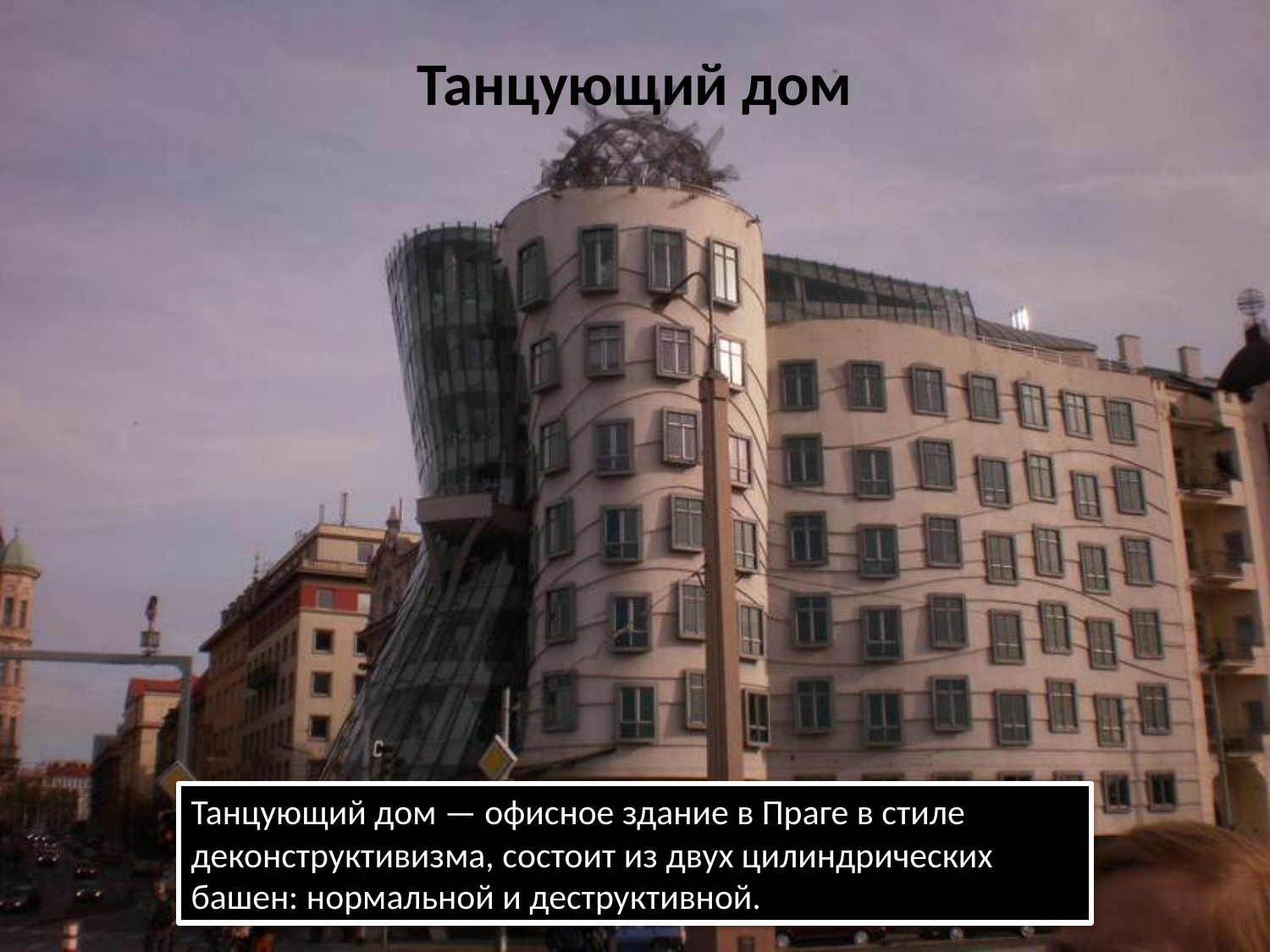

# Танцующий дом
Танцующий дом — офисное здание в Праге в стиле деконструктивизма, состоит из двух цилиндрических башен: нормальной и деструктивной.